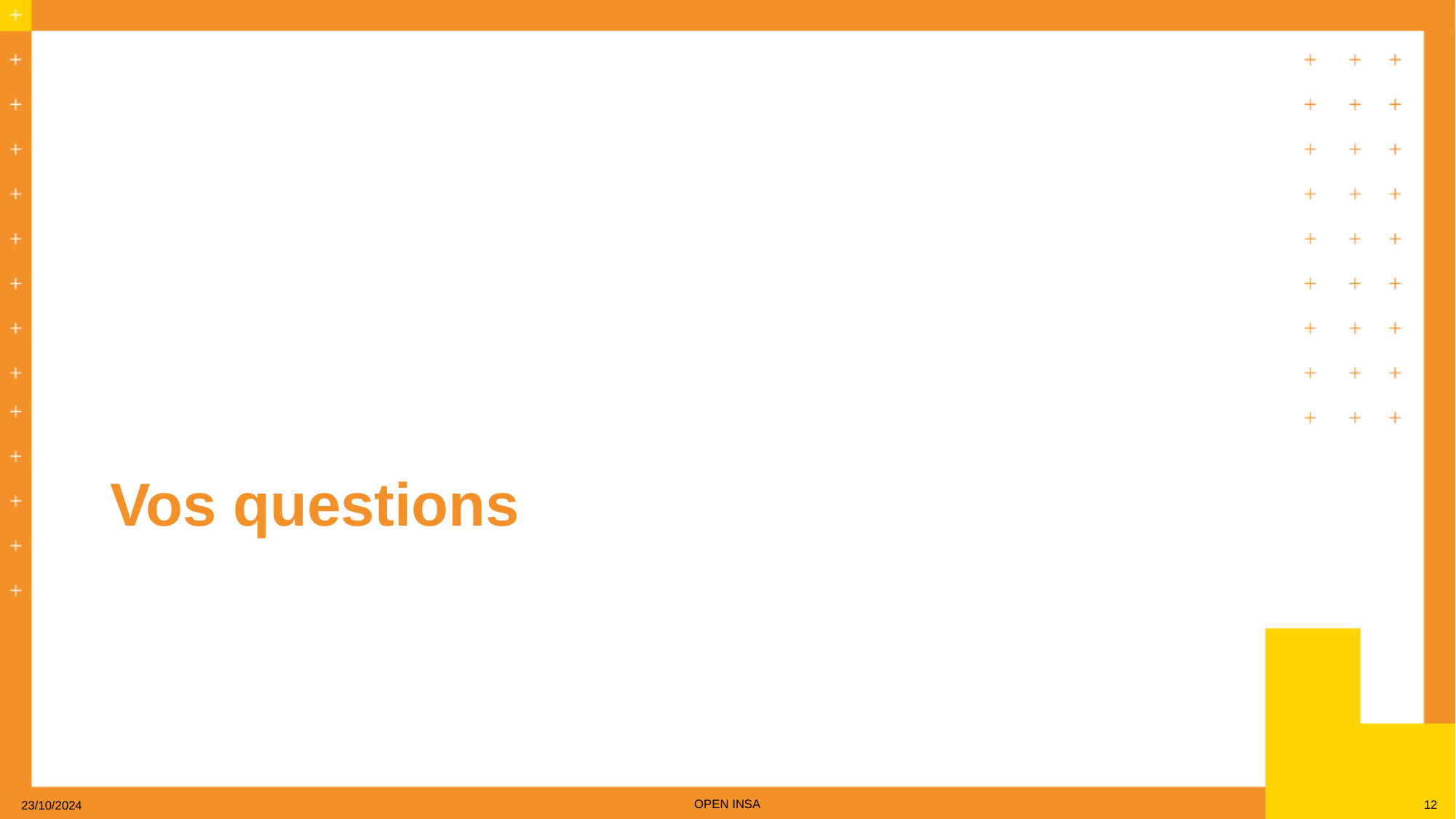

# Vos questions
OPEN INSA
12
23/10/2024